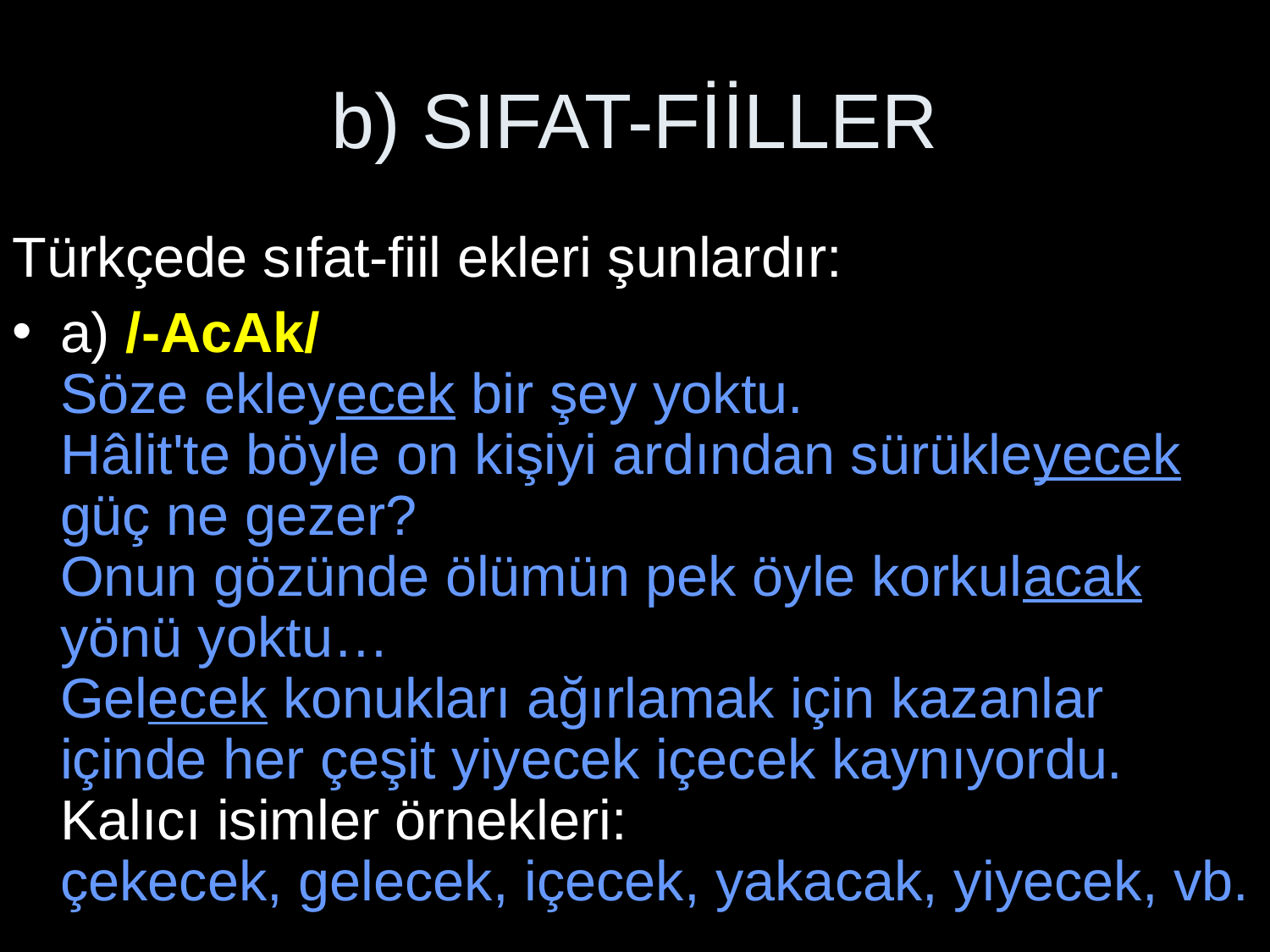

# b) SIFAT-FİİLLER
Türkçede sıfat-fiil ekleri şunlardır:
a) /-AcAk/
Söze ekleyecek bir şey yoktu.
Hâlit'te böyle on kişiyi ardından sürükleyecek güç ne gezer?
Onun gözünde ölümün pek öyle korkulacak yönü yoktu…
Gelecek konukları ağırlamak için kazanlar içinde her çeşit yiyecek içecek kaynıyordu.
Kalıcı isimler örnekleri:
çekecek, gelecek, içecek, yakacak, yiyecek, vb.